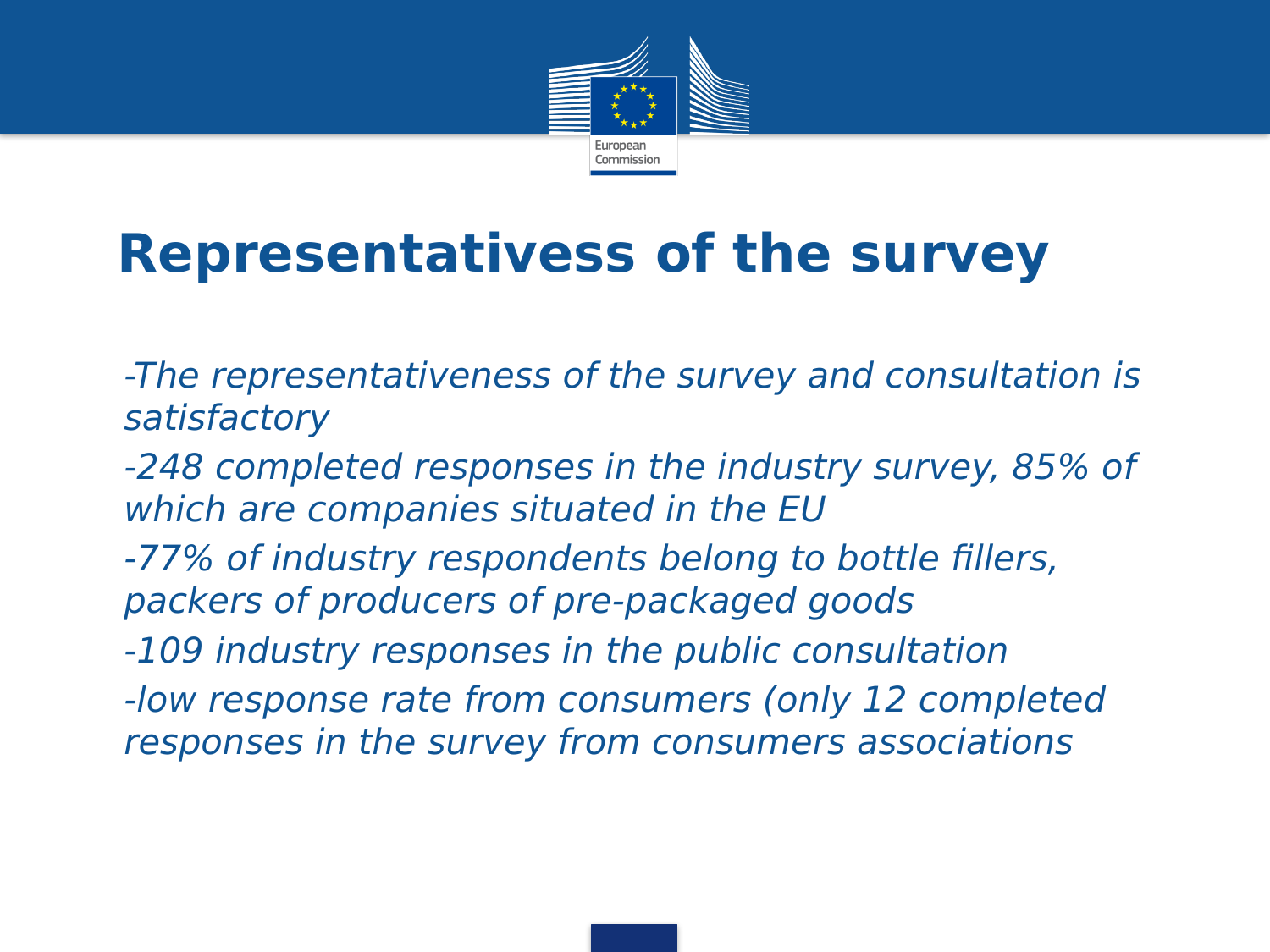

# Representativess of the survey
-The representativeness of the survey and consultation is satisfactory
-248 completed responses in the industry survey, 85% of which are companies situated in the EU
-77% of industry respondents belong to bottle fillers, packers of producers of pre-packaged goods
-109 industry responses in the public consultation
-low response rate from consumers (only 12 completed responses in the survey from consumers associations